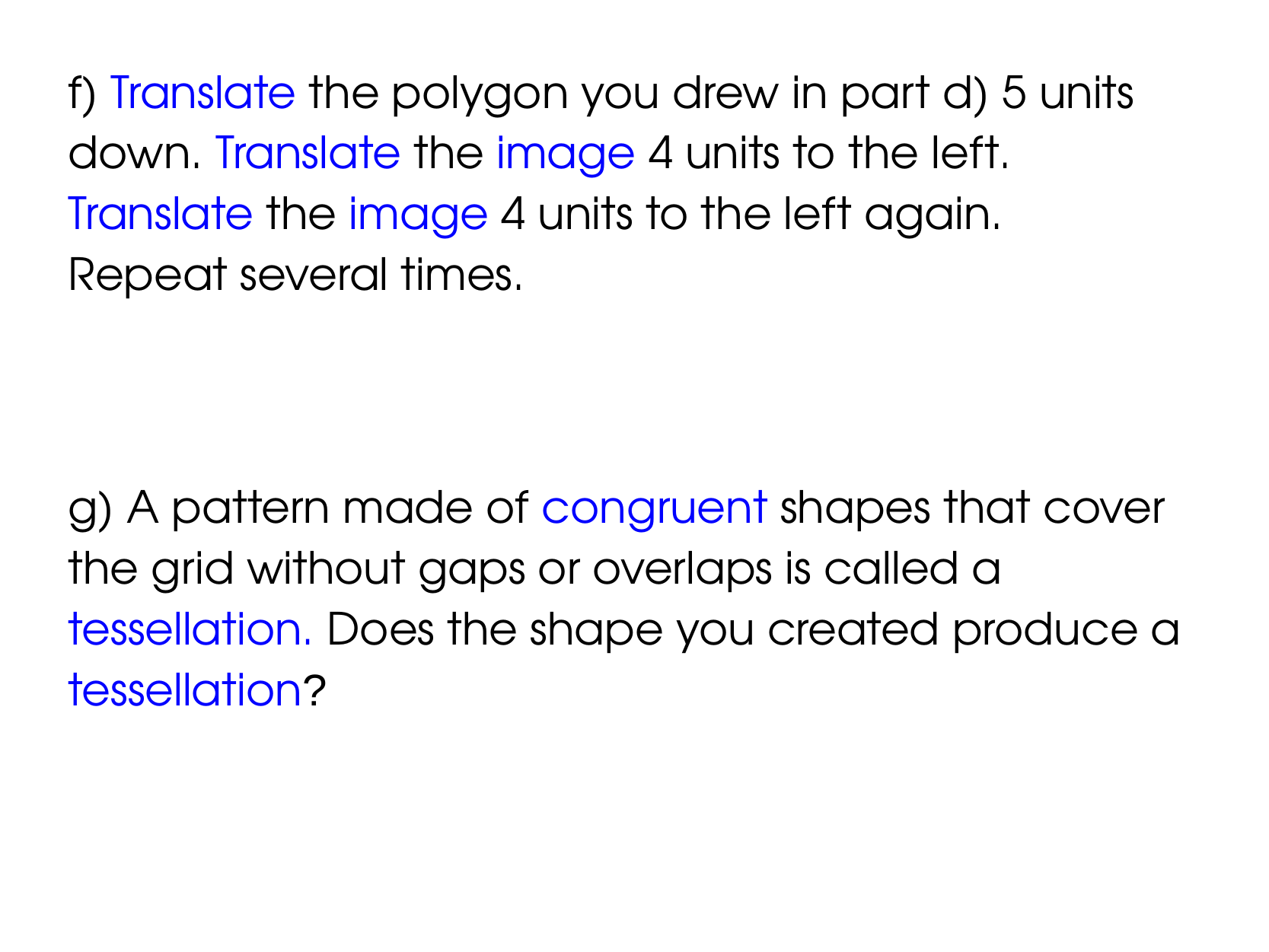

f) Translate the polygon you drew in part d) 5 units down. Translate the image 4 units to the left. Translate the image 4 units to the left again. Repeat several times.
g) A pattern made of congruent shapes that cover the grid without gaps or overlaps is called a tessellation. Does the shape you created produce a tessellation?